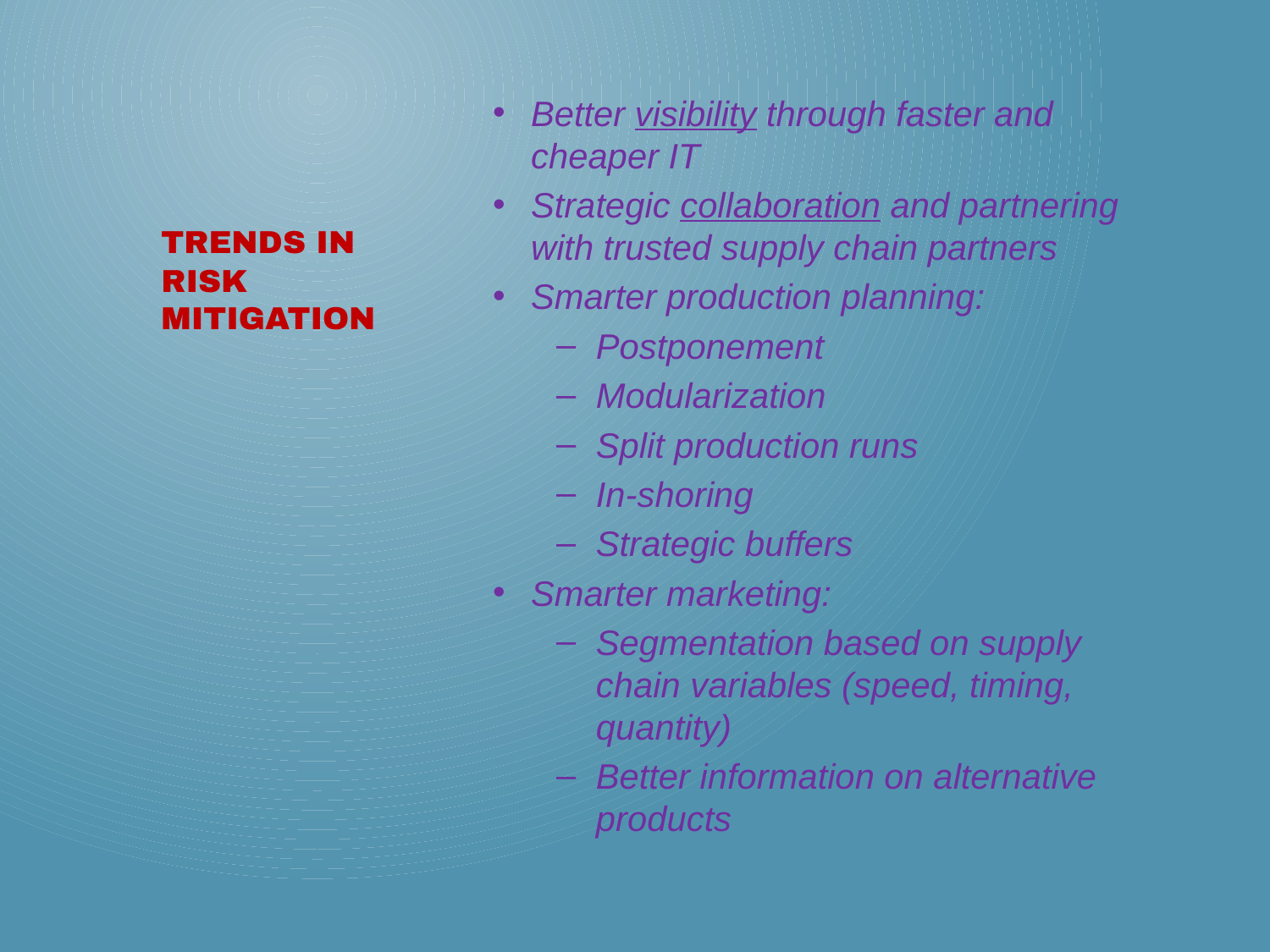

Better visibility through faster and cheaper IT
Strategic collaboration and partnering with trusted supply chain partners
Smarter production planning:
Postponement
Modularization
Split production runs
In-shoring
Strategic buffers
Smarter marketing:
Segmentation based on supply chain variables (speed, timing, quantity)
Better information on alternative products

# TRENDS IN RISK MITIGATION